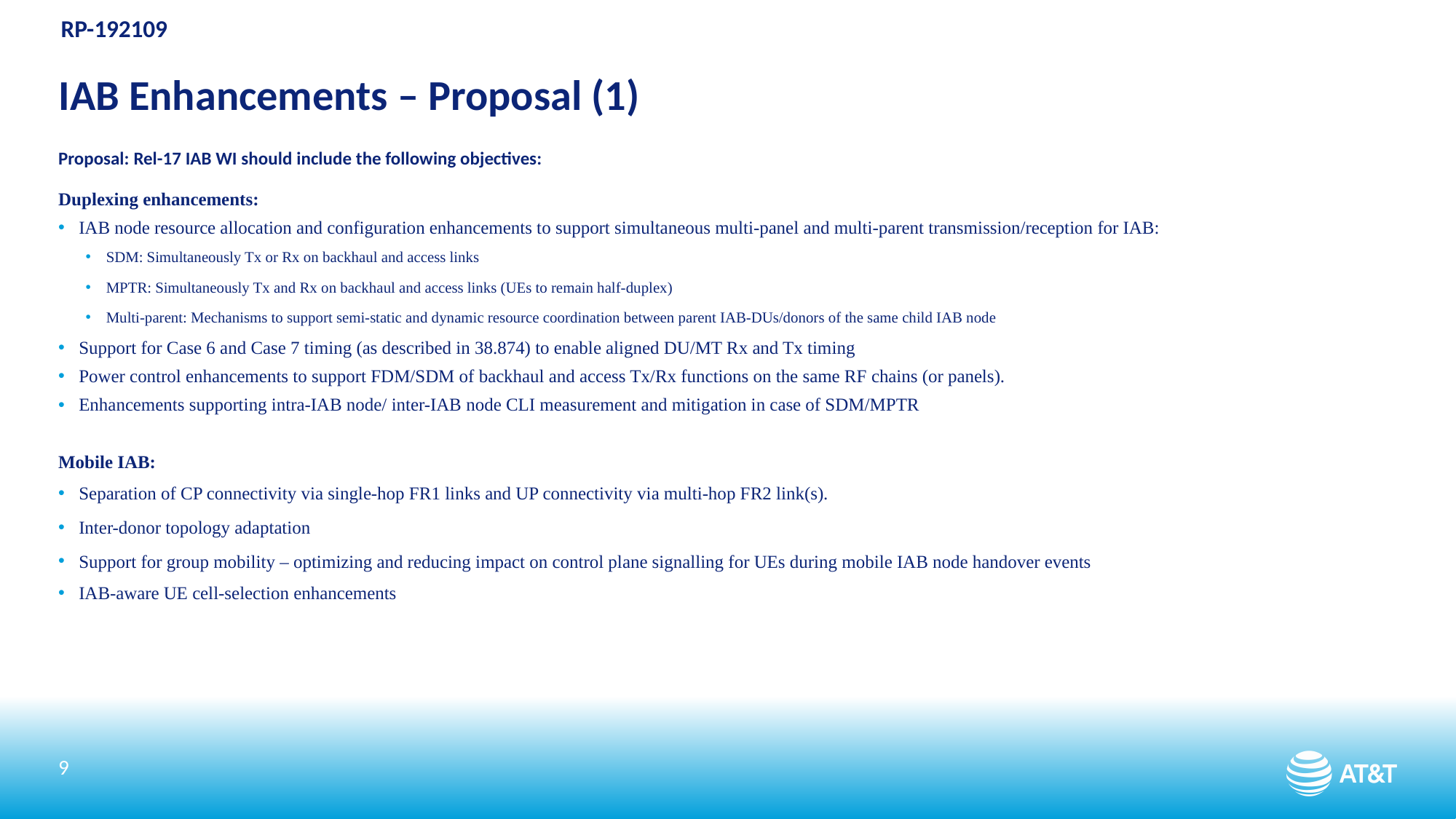

# IAB Enhancements – Proposal (1)
Proposal: Rel-17 IAB WI should include the following objectives:

Duplexing enhancements:
IAB node resource allocation and configuration enhancements to support simultaneous multi-panel and multi-parent transmission/reception for IAB:
SDM: Simultaneously Tx or Rx on backhaul and access links
MPTR: Simultaneously Tx and Rx on backhaul and access links (UEs to remain half-duplex)
Multi-parent: Mechanisms to support semi-static and dynamic resource coordination between parent IAB-DUs/donors of the same child IAB node
Support for Case 6 and Case 7 timing (as described in 38.874) to enable aligned DU/MT Rx and Tx timing
Power control enhancements to support FDM/SDM of backhaul and access Tx/Rx functions on the same RF chains (or panels).
Enhancements supporting intra-IAB node/ inter-IAB node CLI measurement and mitigation in case of SDM/MPTR

Mobile IAB:
Separation of CP connectivity via single-hop FR1 links and UP connectivity via multi-hop FR2 link(s).
Inter-donor topology adaptation
Support for group mobility – optimizing and reducing impact on control plane signalling for UEs during mobile IAB node handover events
IAB-aware UE cell-selection enhancements
9